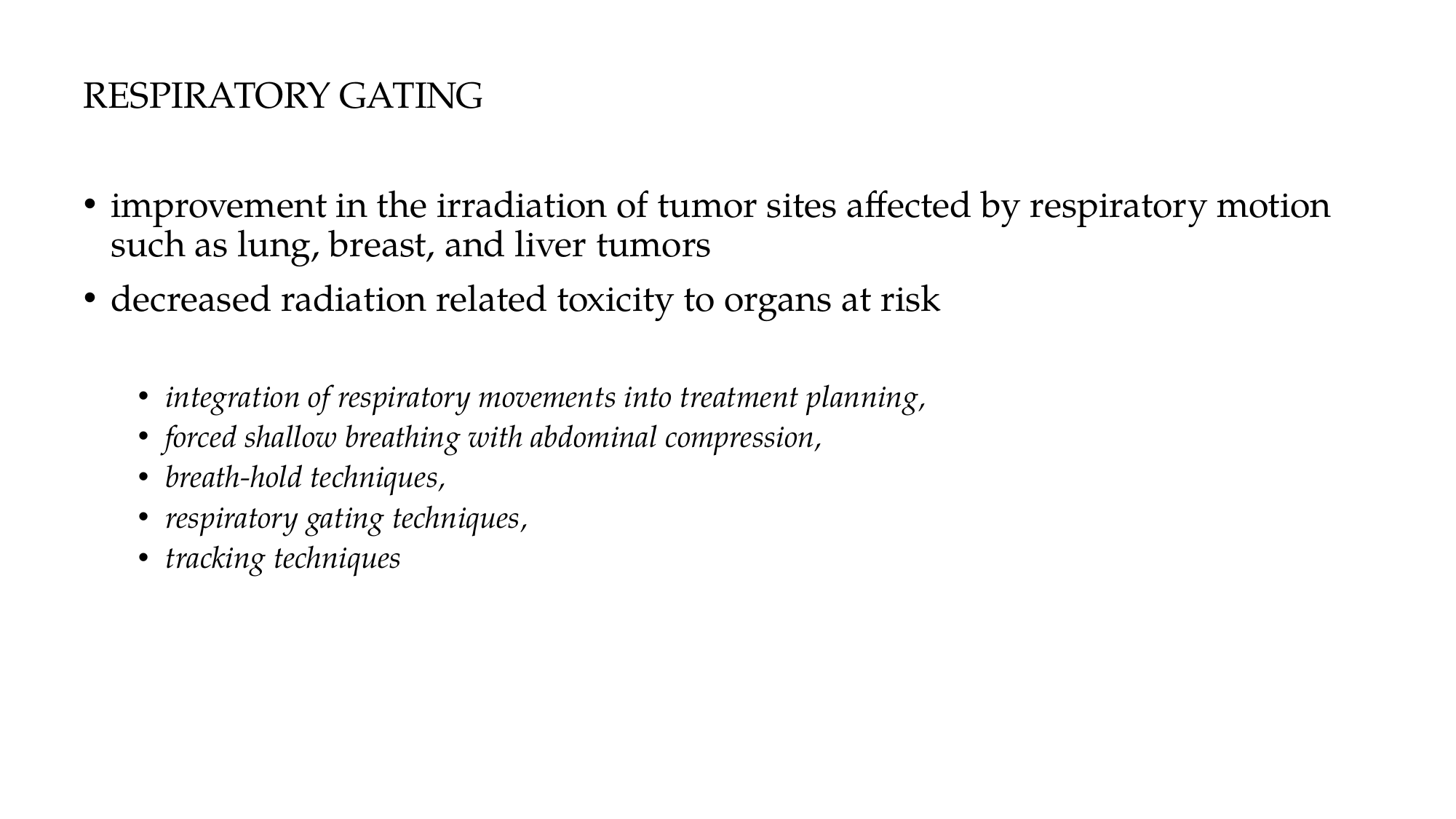

RESPIRATORY GATING

improvement in the irradiation of tumor sites affected by respiratory motion such as lung, breast, and liver tumors
decreased radiation related toxicity to organs at risk

integration of respiratory movements into treatment planning,
forced shallow breathing with abdominal compression,
breath-hold techniques,
respiratory gating techniques,
tracking techniques